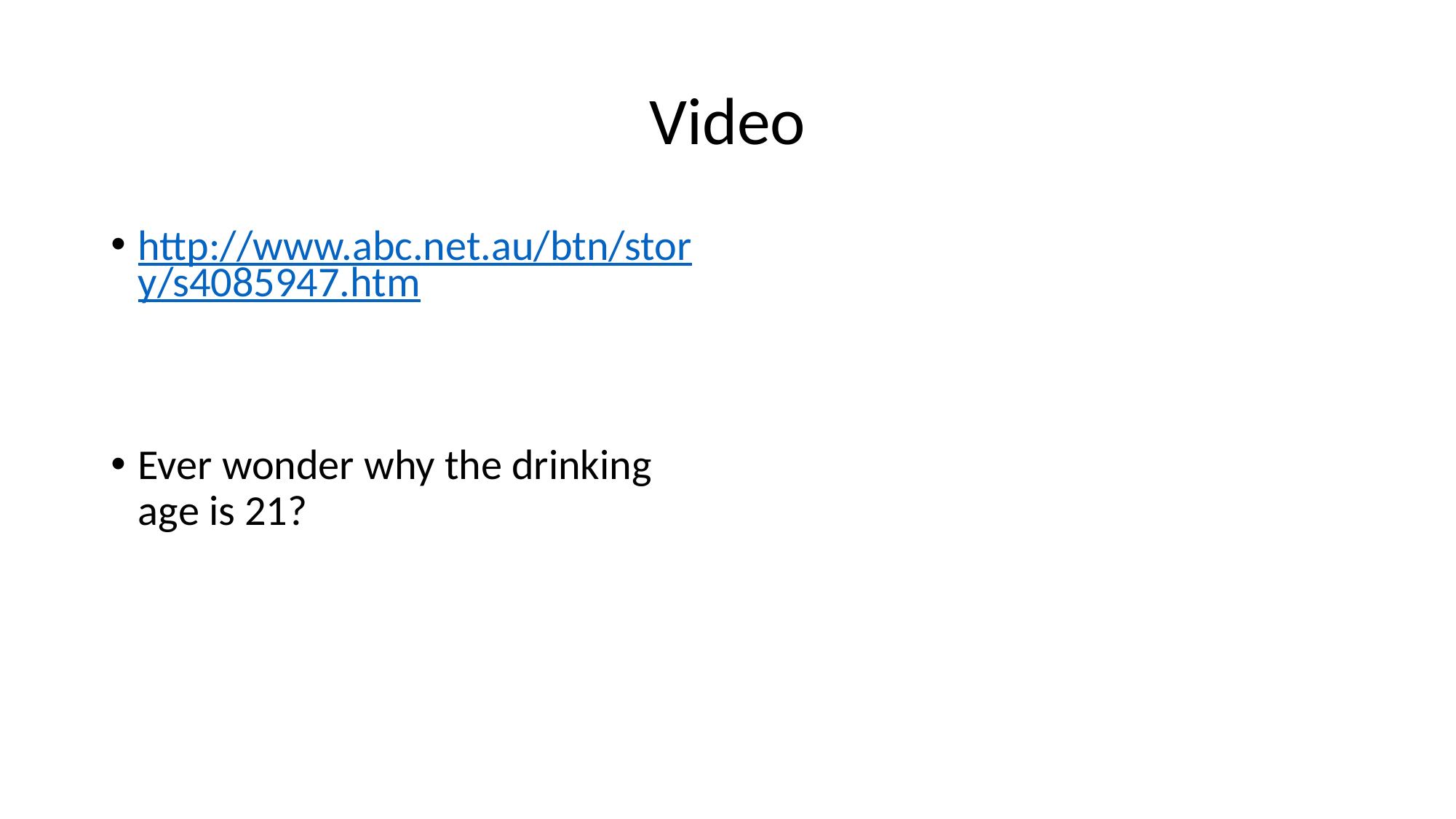

# Video
http://www.abc.net.au/btn/story/s4085947.htm

Ever wonder why the drinking age is 21?